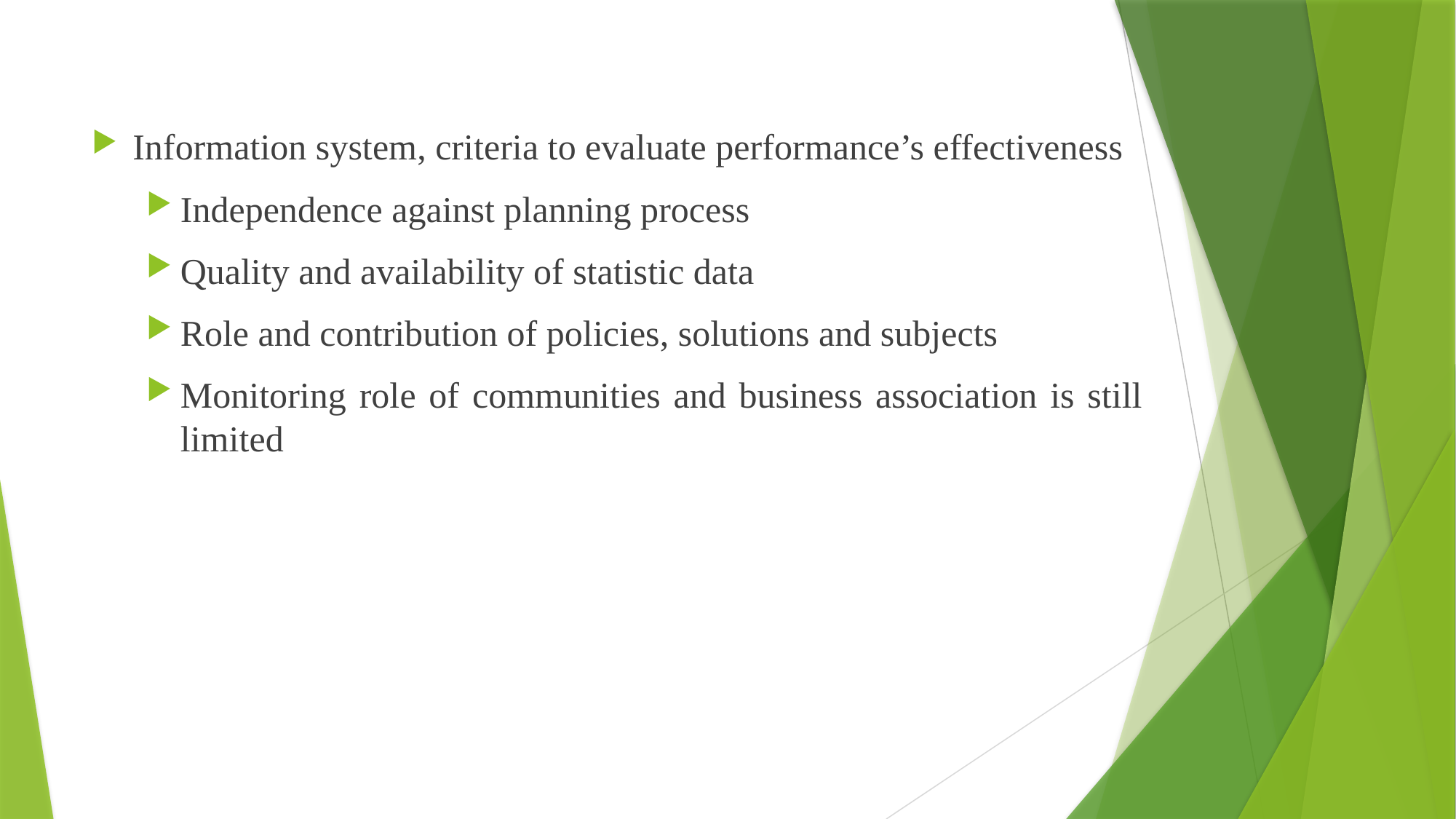

Information system, criteria to evaluate performance’s effectiveness
Independence against planning process
Quality and availability of statistic data
Role and contribution of policies, solutions and subjects
Monitoring role of communities and business association is still limited